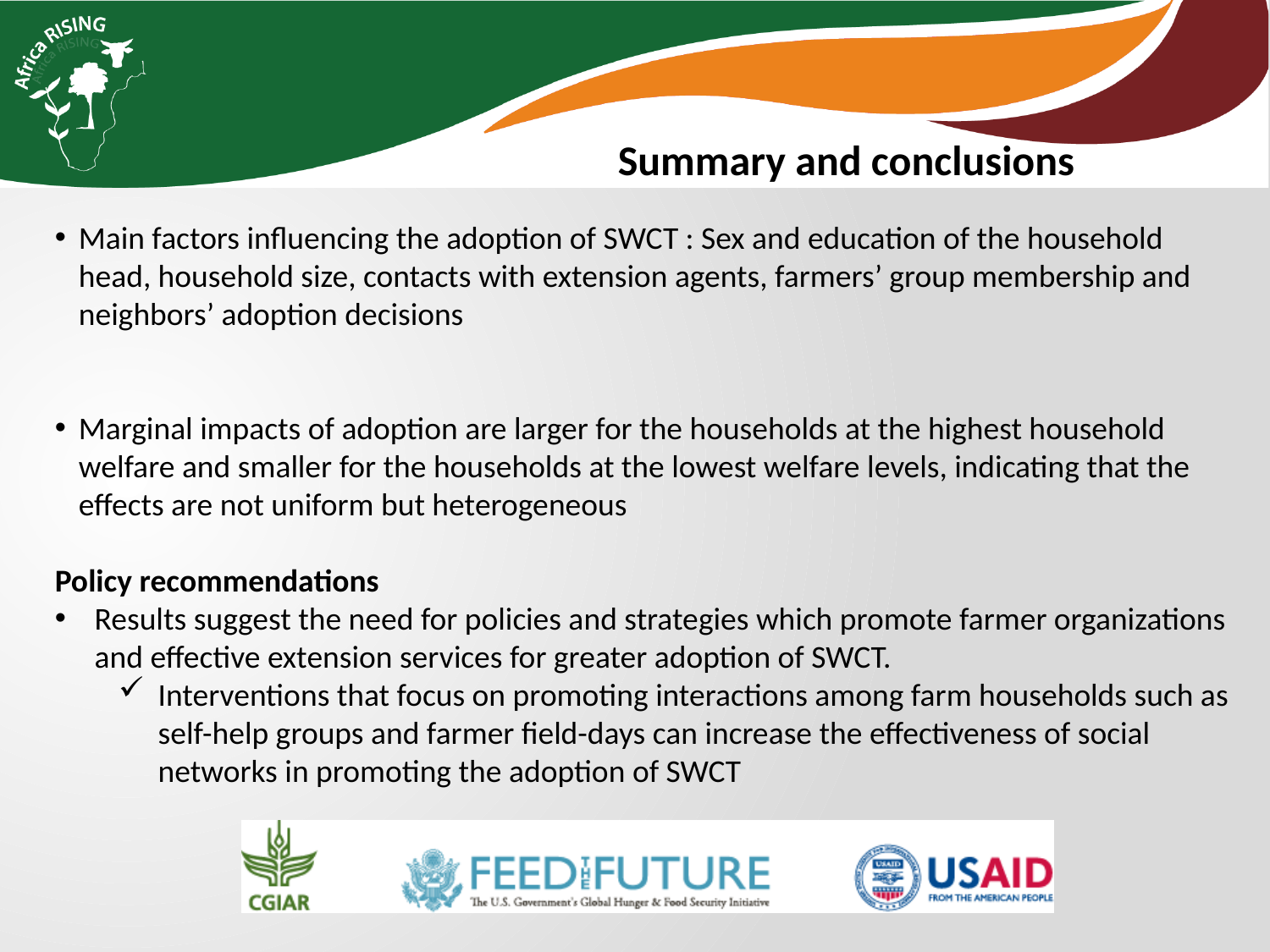

Summary and conclusions
Main factors influencing the adoption of SWCT : Sex and education of the household head, household size, contacts with extension agents, farmers’ group membership and neighbors’ adoption decisions

Marginal impacts of adoption are larger for the households at the highest household welfare and smaller for the households at the lowest welfare levels, indicating that the effects are not uniform but heterogeneous

Policy recommendations
Results suggest the need for policies and strategies which promote farmer organizations and effective extension services for greater adoption of SWCT.
Interventions that focus on promoting interactions among farm households such as self-help groups and farmer field-days can increase the effectiveness of social networks in promoting the adoption of SWCT